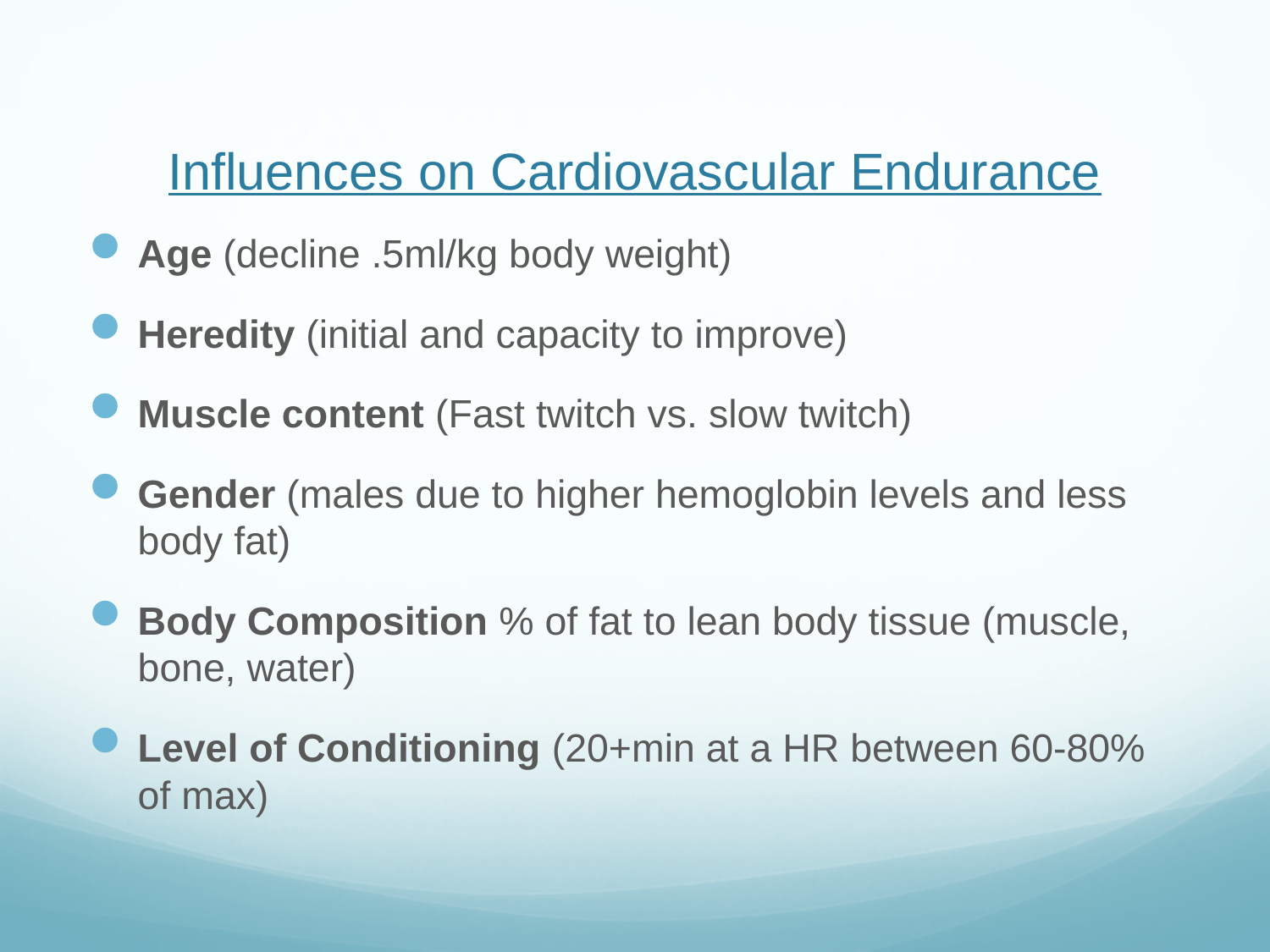

# Influences on Cardiovascular Endurance
Age (decline .5ml/kg body weight)
Heredity (initial and capacity to improve)
Muscle content (Fast twitch vs. slow twitch)
Gender (males due to higher hemoglobin levels and less body fat)
Body Composition % of fat to lean body tissue (muscle, bone, water)
Level of Conditioning (20+min at a HR between 60-80% of max)